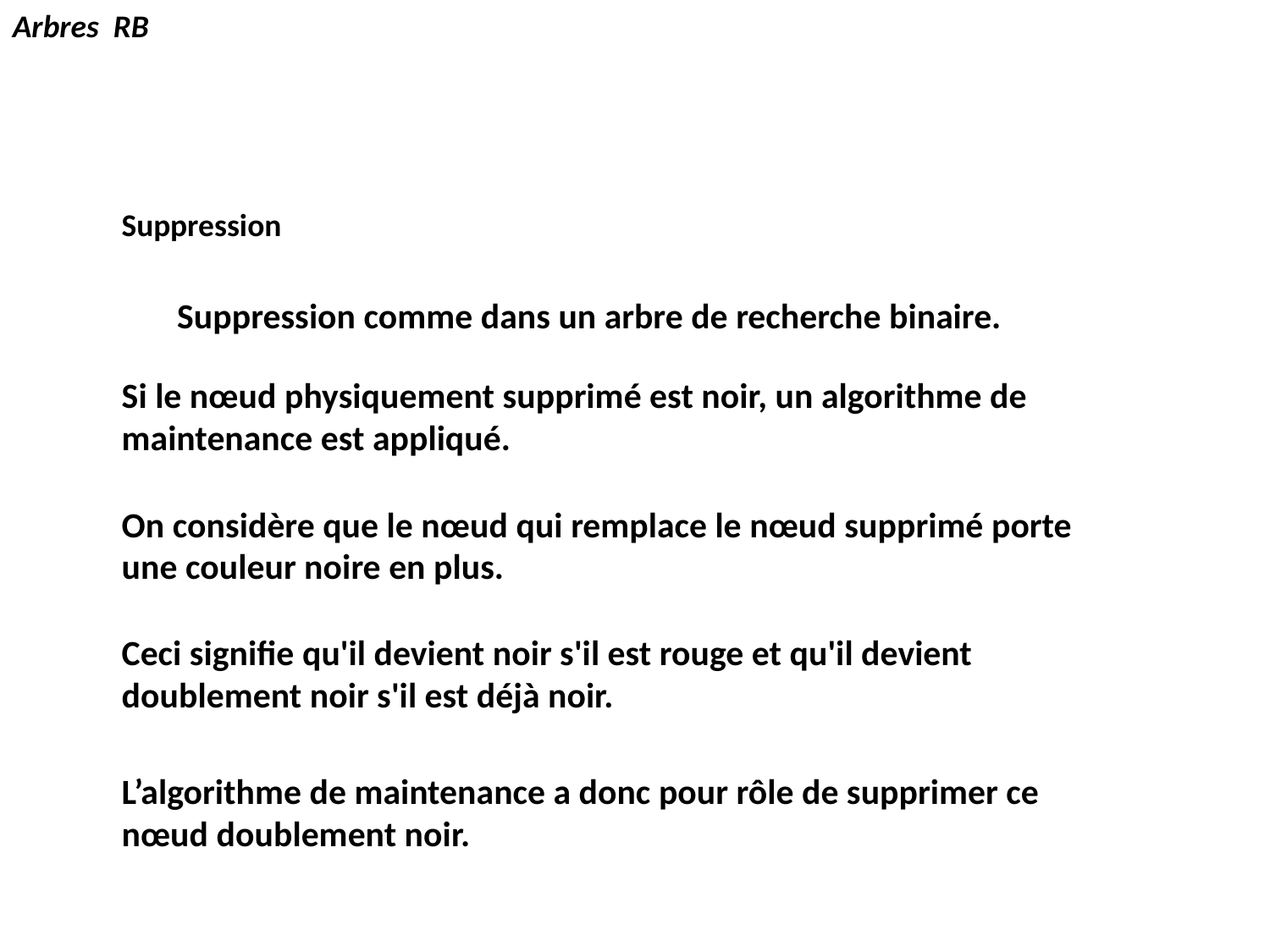

Arbres  RB
Suppression
Suppression comme dans un arbre de recherche binaire.
Si le nœud physiquement supprimé est noir, un algorithme de maintenance est appliqué.
On considère que le nœud qui remplace le nœud supprimé porte une couleur noire en plus.
Ceci signifie qu'il devient noir s'il est rouge et qu'il devient doublement noir s'il est déjà noir.
L’algorithme de maintenance a donc pour rôle de supprimer ce nœud doublement noir.